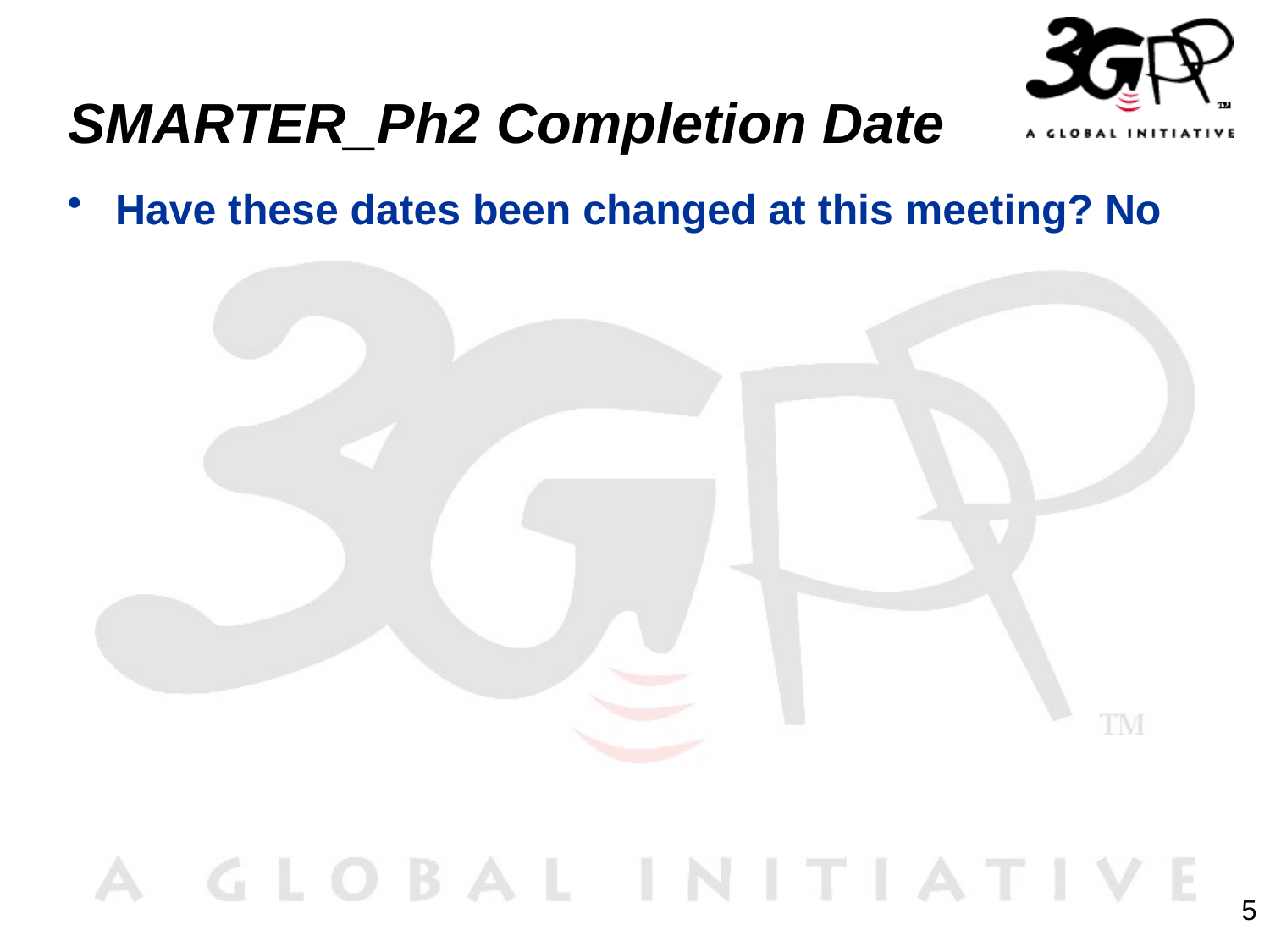

# SMARTER_Ph2 Completion Date
Have these dates been changed at this meeting? No
5